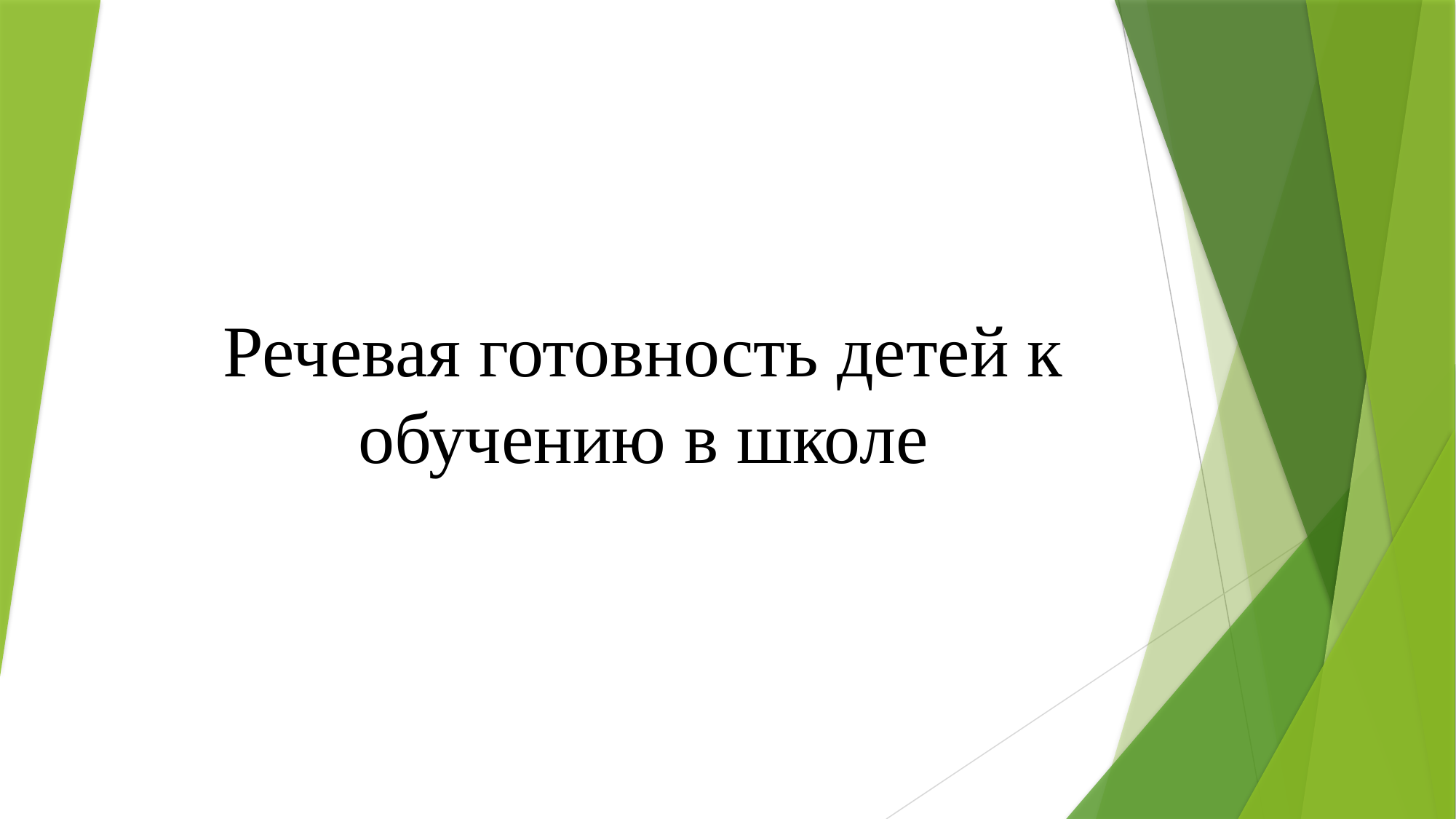

# Речевая готовность детей к обучению в школе